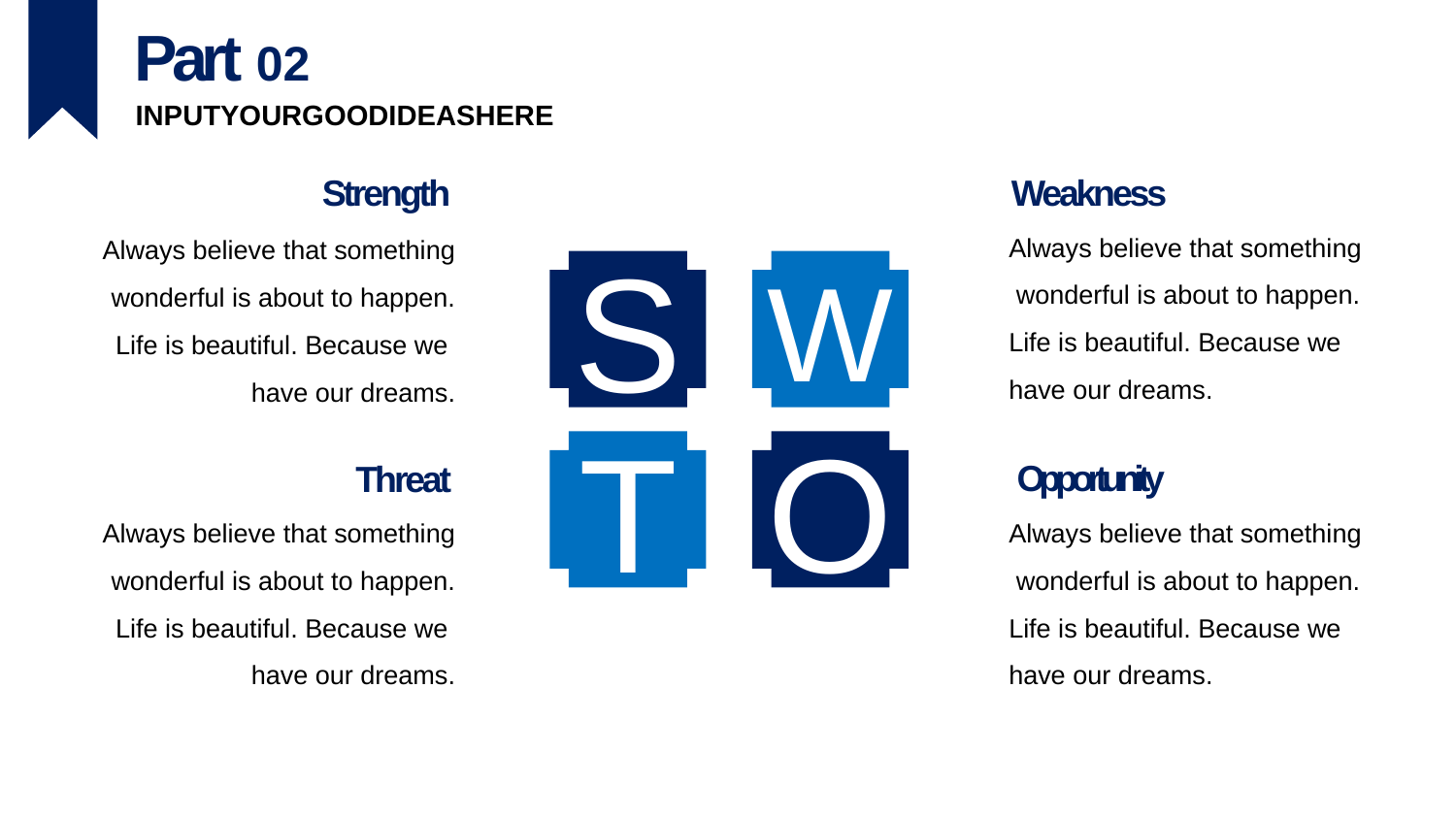

Part 02
INPUTYOURGOODIDEASHERE
Weakness
Strength
Always believe that something
 wonderful is about to happen.
Life is beautiful. Because we
have our dreams.
Always believe that something
 wonderful is about to happen.
Life is beautiful. Because we
have our dreams.

S

W

T

O
Opportunity
Threat
Always believe that something
 wonderful is about to happen.
Life is beautiful. Because we
have our dreams.
Always believe that something
 wonderful is about to happen.
Life is beautiful. Because we
have our dreams.